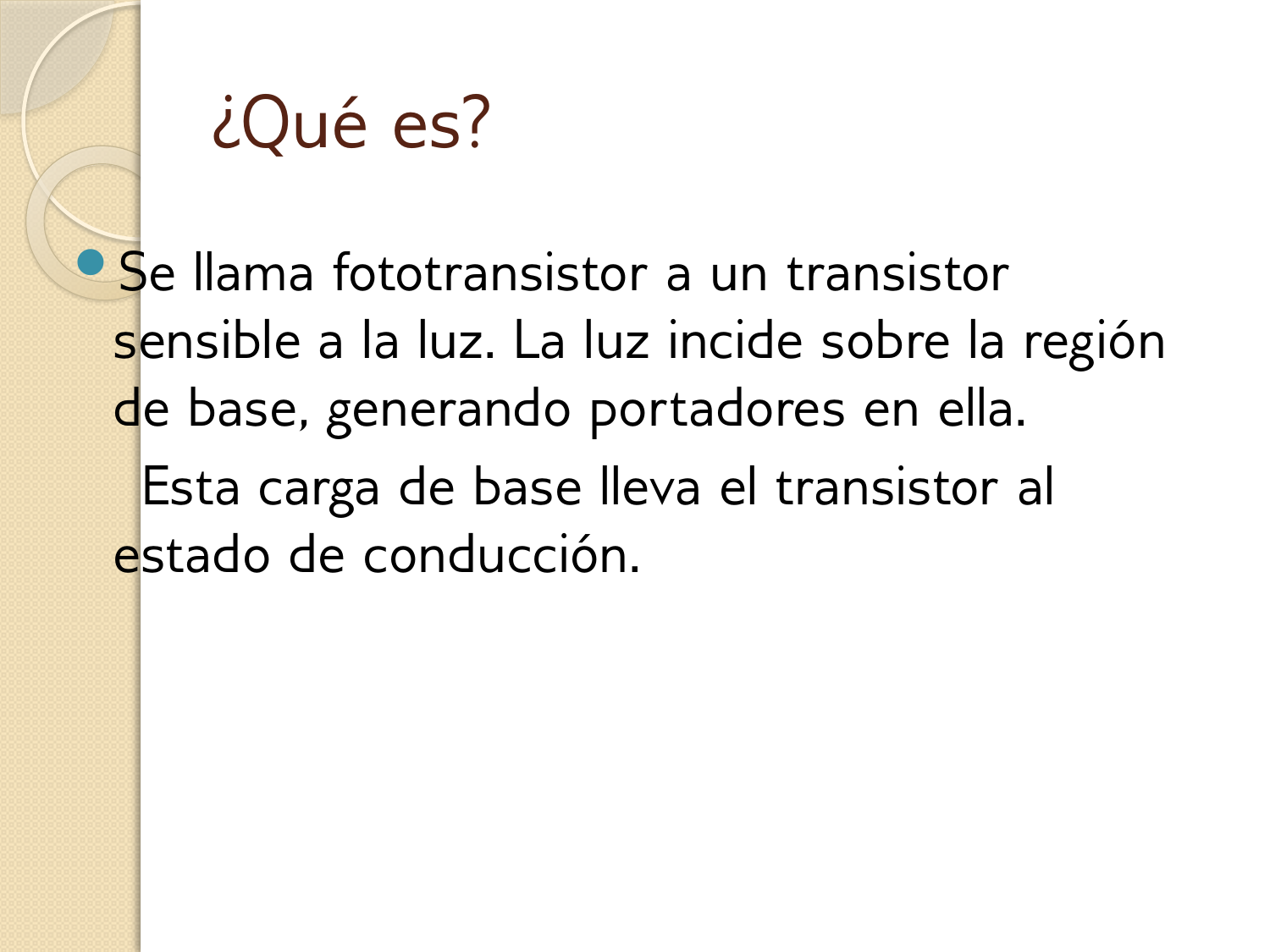

# ¿Qué es?
Se llama fototransistor a un transistor sensible a la luz. La luz incide sobre la región de base, generando portadores en ella.
    Esta carga de base lleva el transistor al estado de conducción.